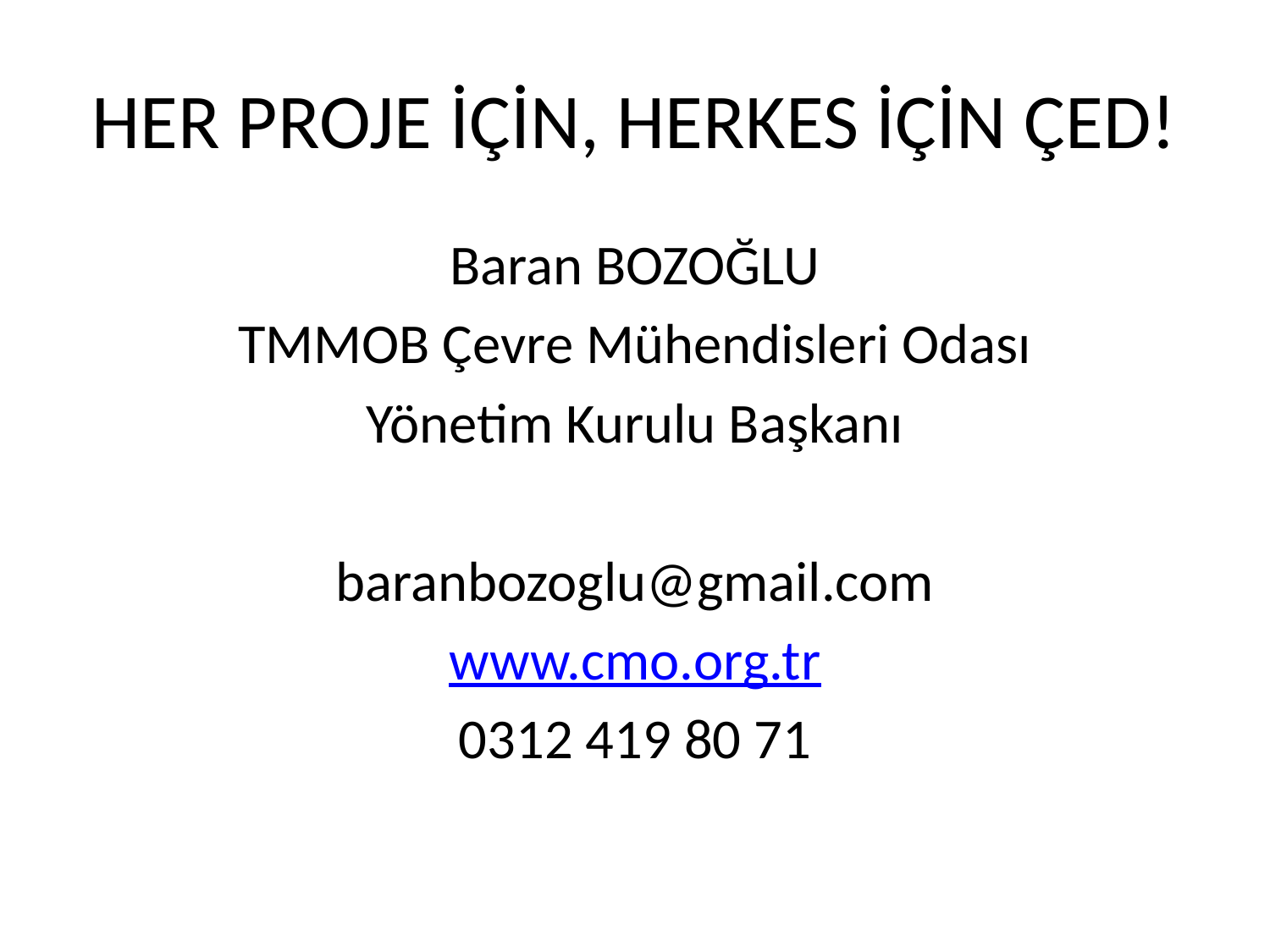

# HER PROJE İÇİN, HERKES İÇİN ÇED!
Baran BOZOĞLU
TMMOB Çevre Mühendisleri Odası
Yönetim Kurulu Başkanı

baranbozoglu@gmail.com
www.cmo.org.tr
0312 419 80 71